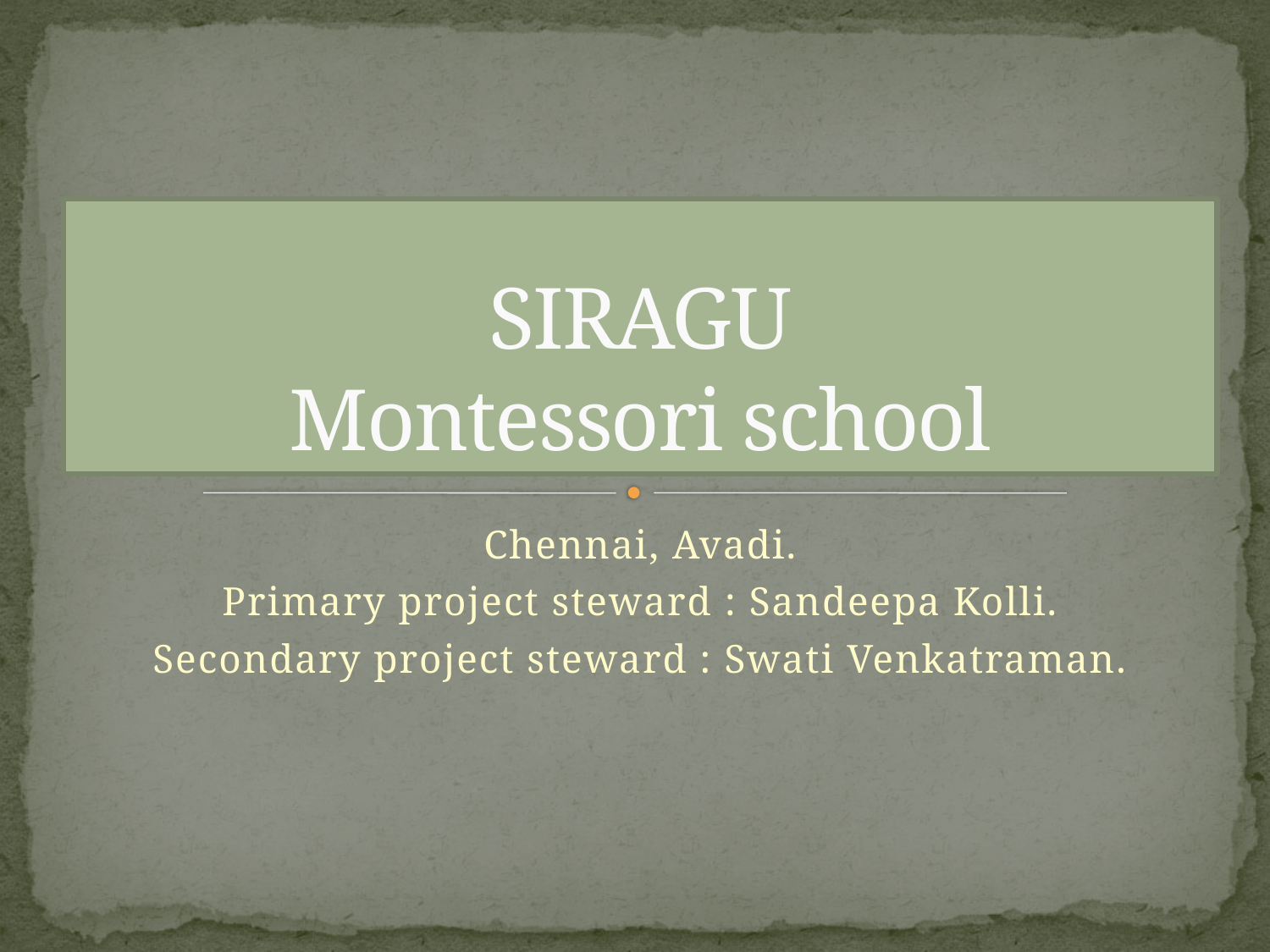

# SIRAGU Montessori school
Chennai, Avadi.
Primary project steward : Sandeepa Kolli.
Secondary project steward : Swati Venkatraman.